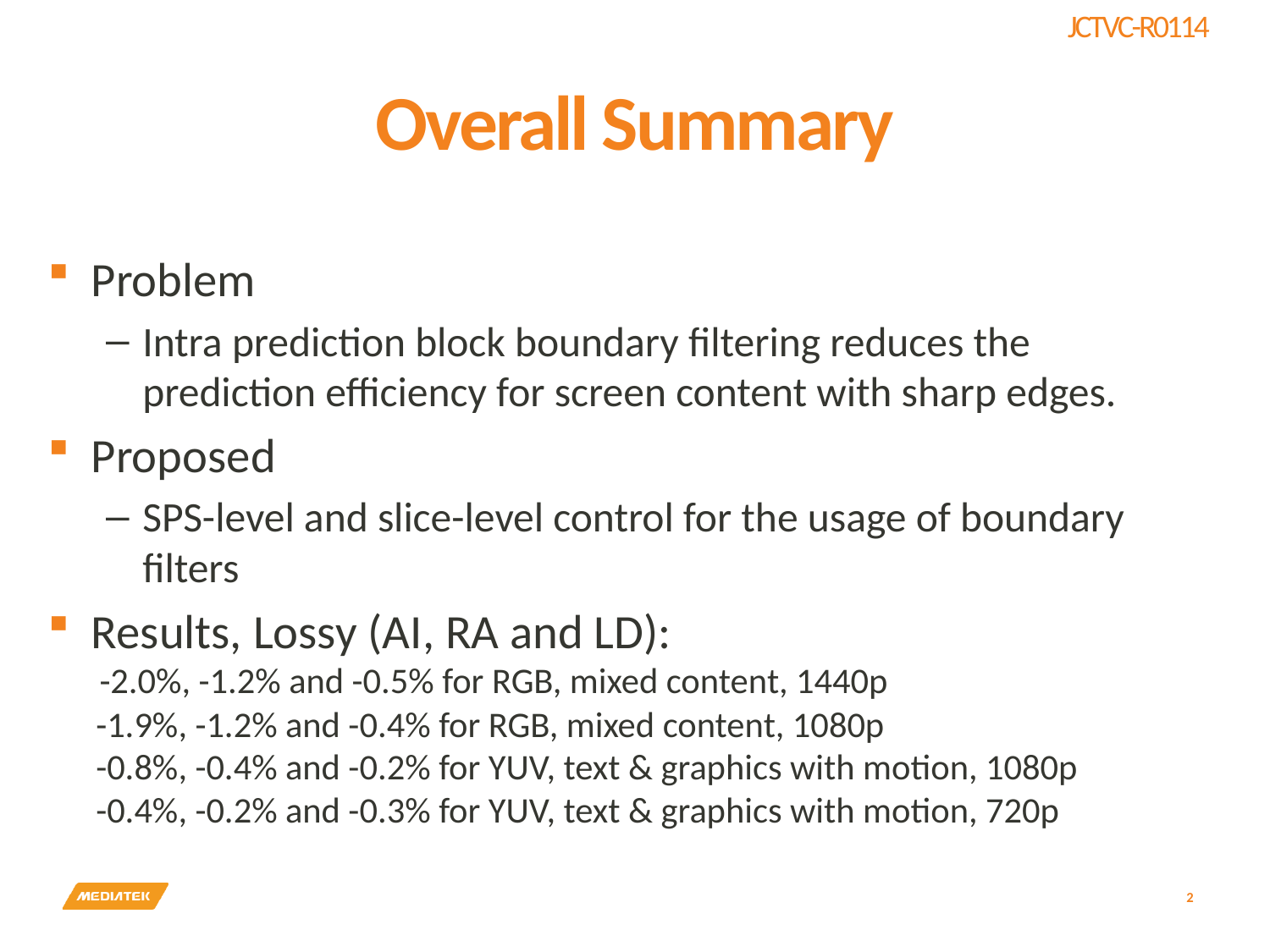

# Overall Summary
Problem
Intra prediction block boundary filtering reduces the prediction efficiency for screen content with sharp edges.
Proposed
SPS-level and slice-level control for the usage of boundary filters
Results, Lossy (AI, RA and LD):
	 -2.0%, -1.2% and -0.5% for RGB, mixed content, 1440p
      -1.9%, -1.2% and -0.4% for RGB, mixed content, 1080p
      -0.8%, -0.4% and -0.2% for YUV, text & graphics with motion, 1080p
      -0.4%, -0.2% and -0.3% for YUV, text & graphics with motion, 720p
2